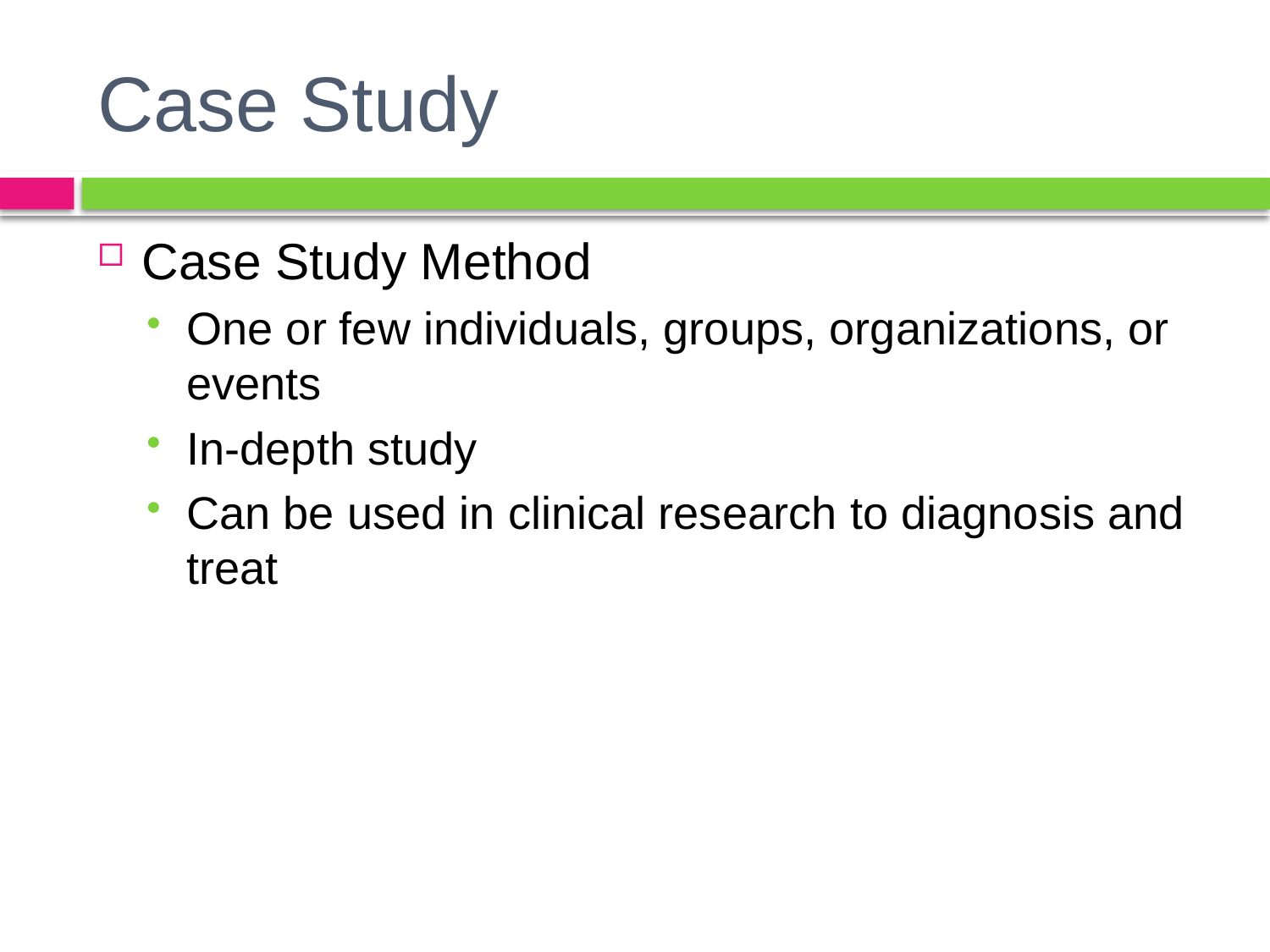

# Case Study
Case Study Method
One or few individuals, groups, organizations, or events
In-depth study
Can be used in clinical research to diagnosis and treat